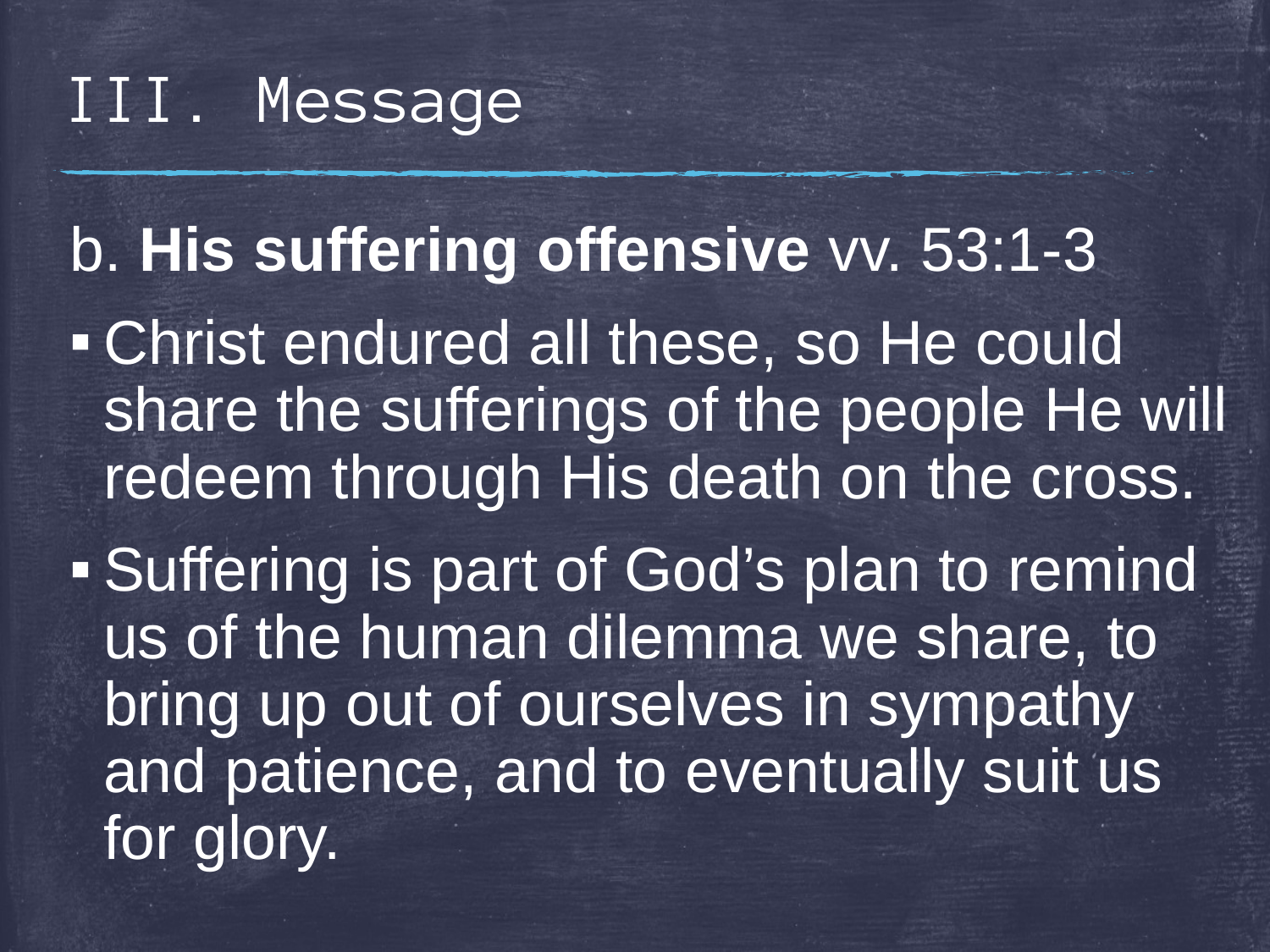

# III. Message
b. His suffering offensive vv. 53:1-3
Christ endured all these, so He could share the sufferings of the people He will redeem through His death on the cross.
Suffering is part of God’s plan to remind us of the human dilemma we share, to bring up out of ourselves in sympathy and patience, and to eventually suit us for glory.